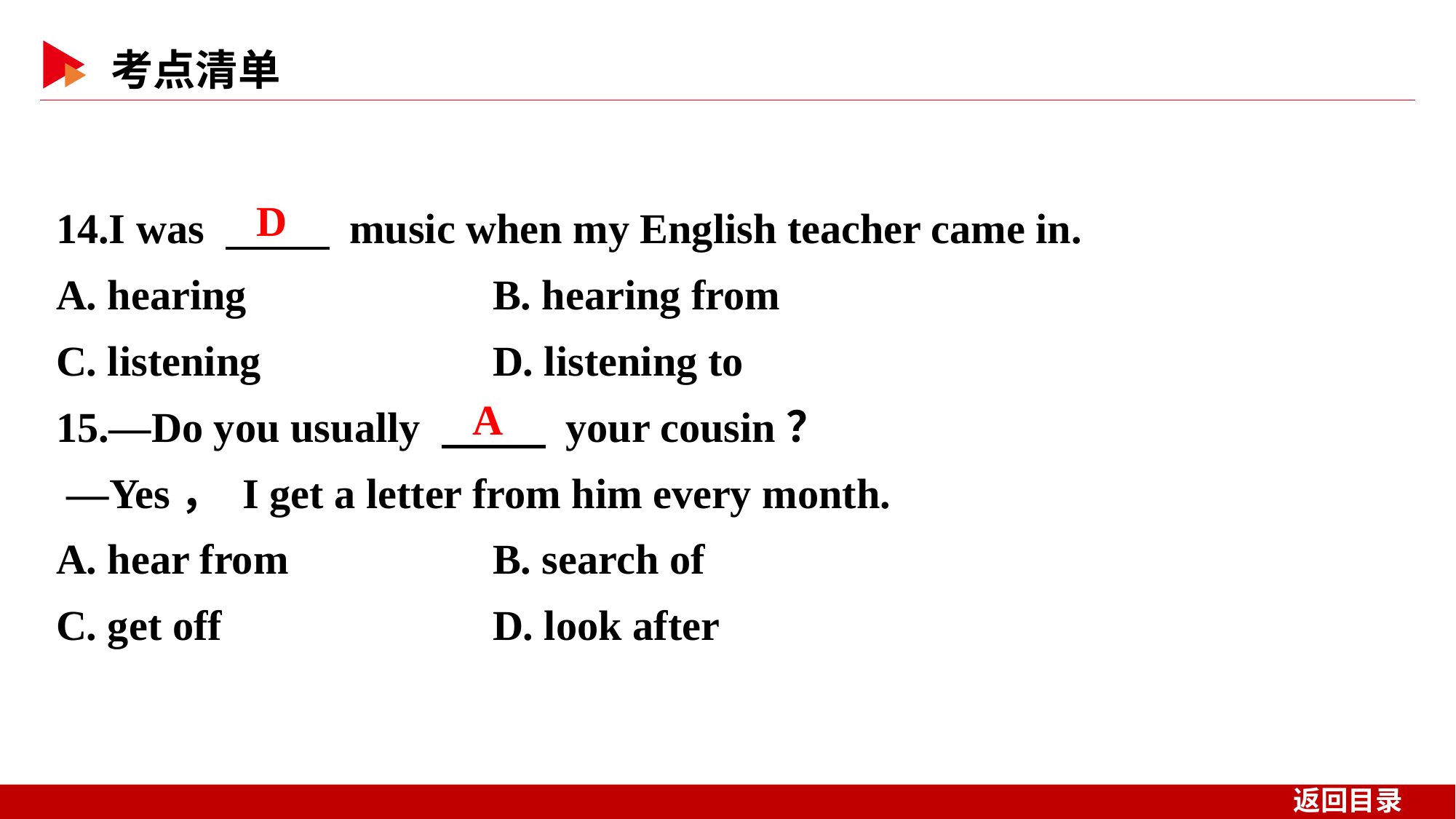

14.I was 　  　 music when my English teacher came in.
A. hearing                	B. hearing from
C. listening                	D. listening to
15.—Do you usually 　  　 your cousin？
 —Yes， I get a letter from him every month.
A. hear from                	B. search of
C. get off                	D. look after
D
A